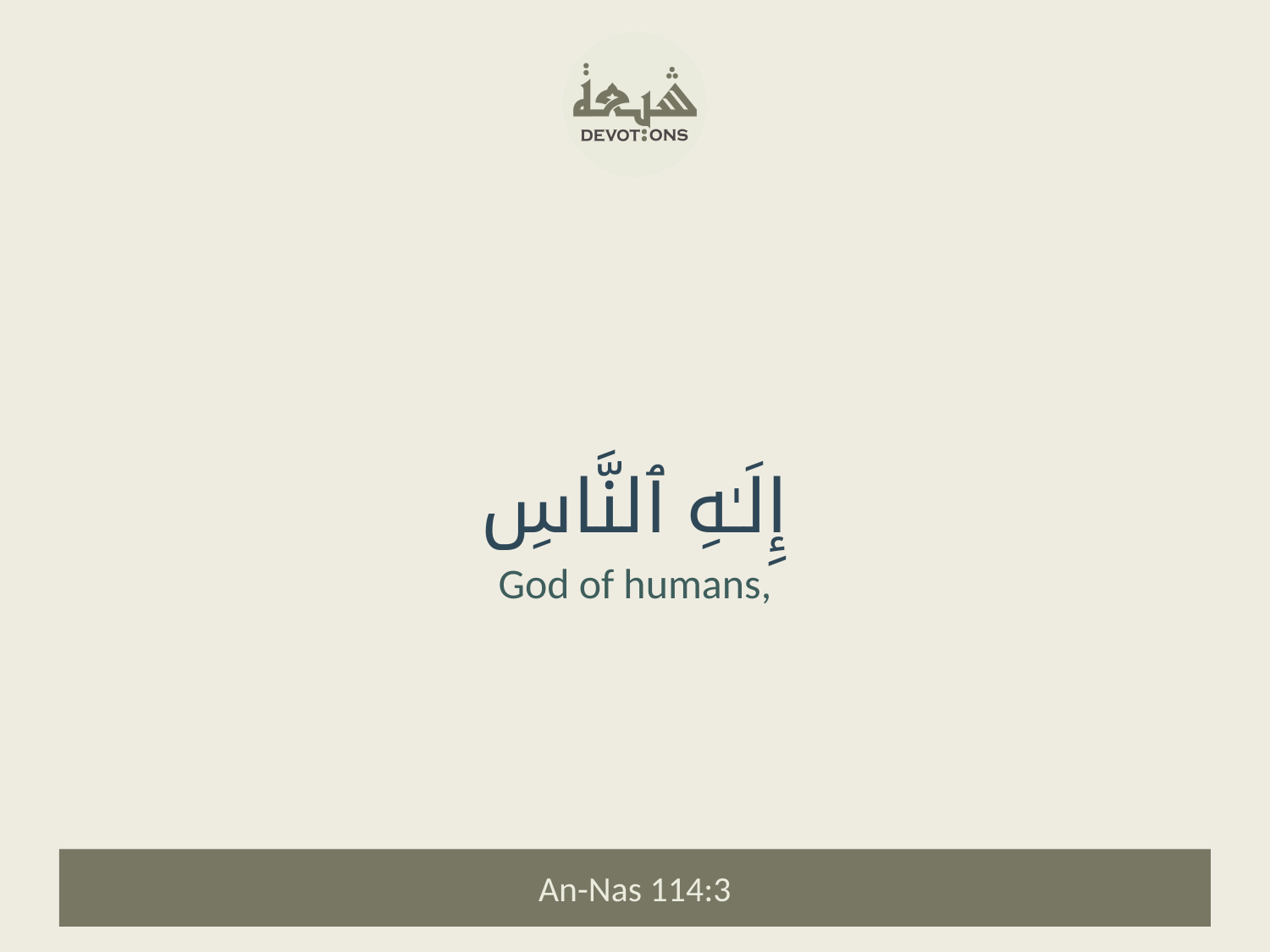

إِلَـٰهِ ٱلنَّاسِ
God of humans,
An-Nas 114:3